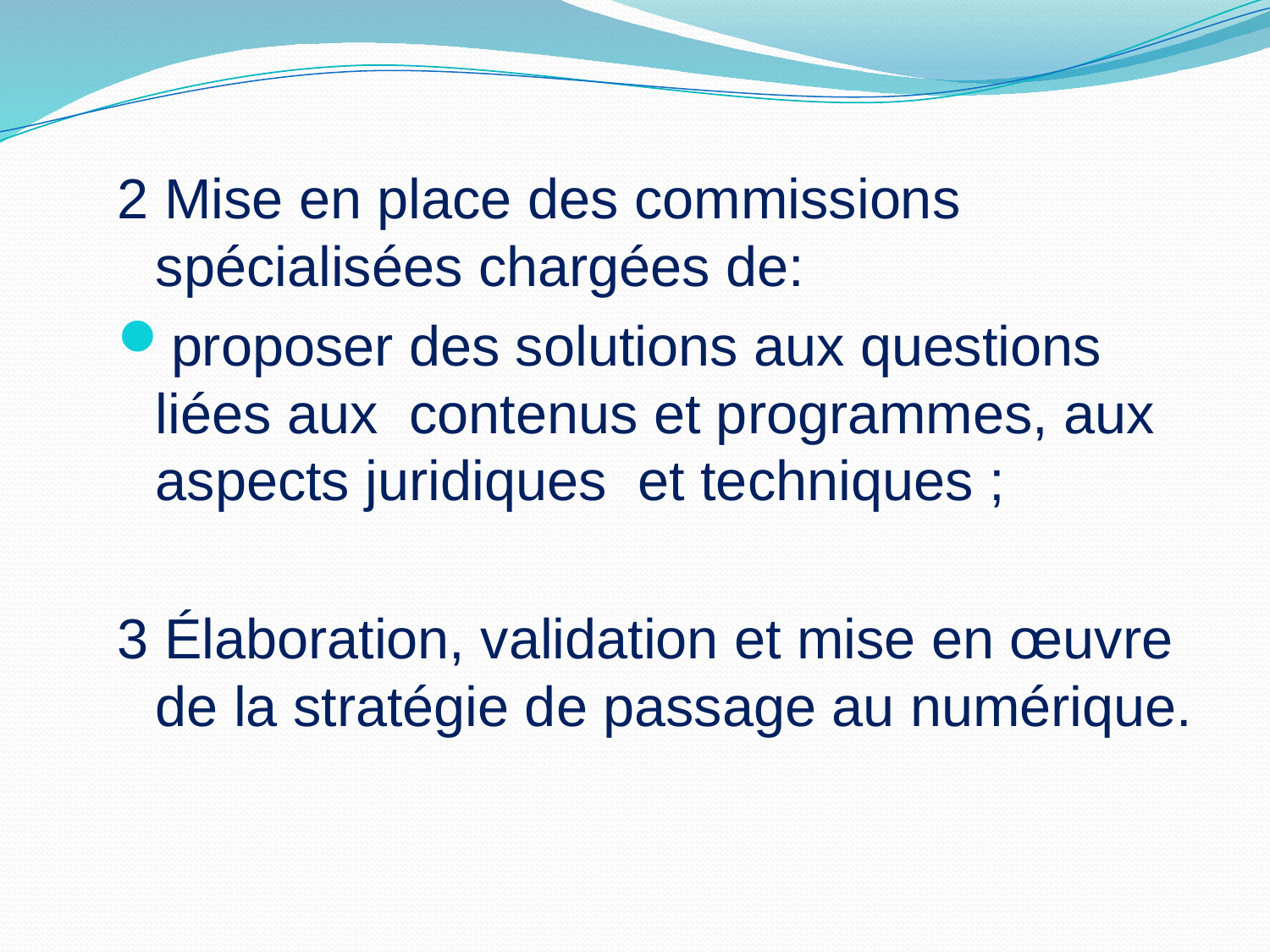

2 Mise en place des commissions spécialisées chargées de:
proposer des solutions aux questions liées aux  contenus et programmes, aux aspects juridiques  et techniques ;

3 Élaboration, validation et mise en œuvre de la stratégie de passage au numérique.